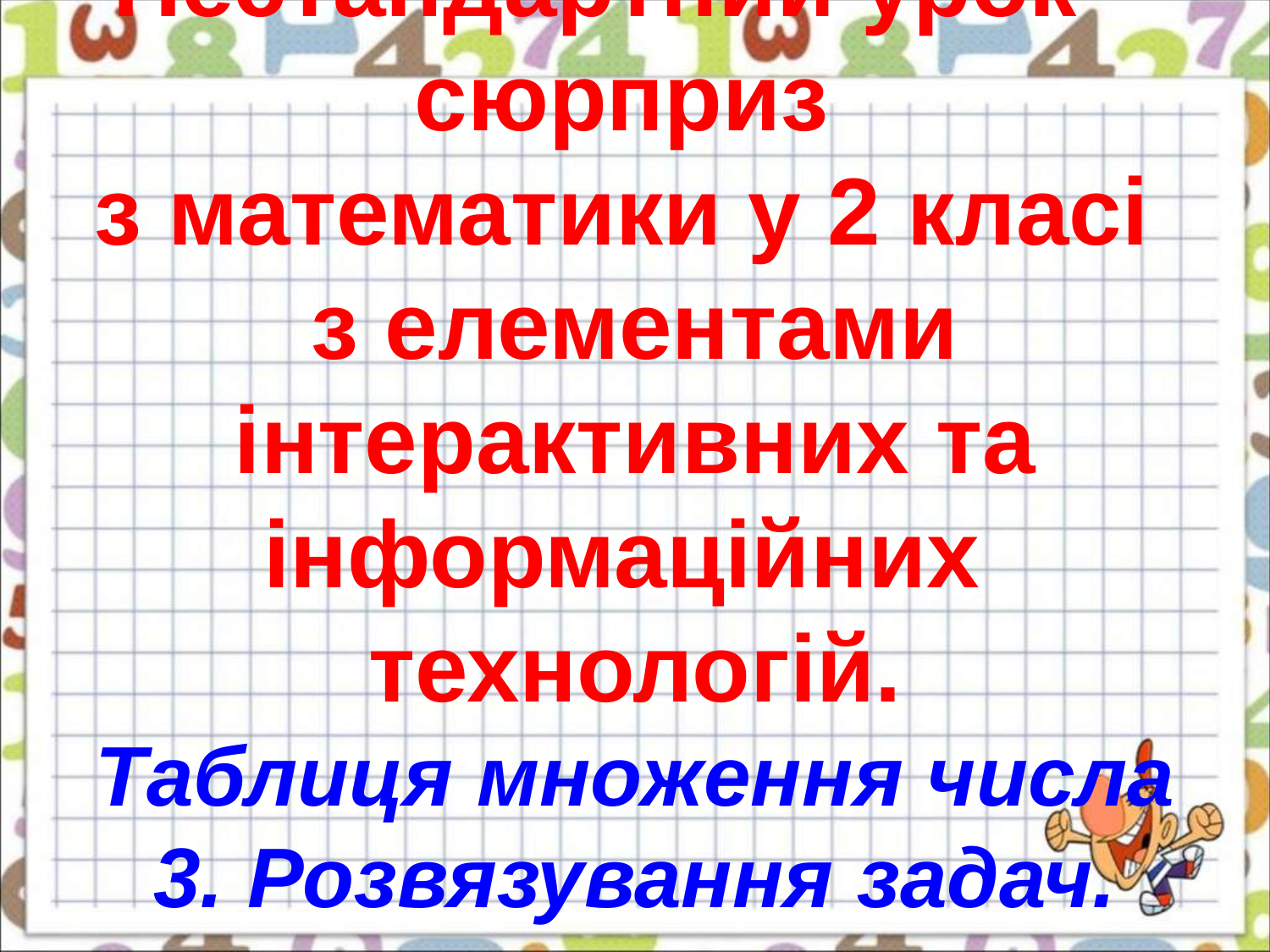

# Нестандартний урок –сюрприз з математики у 2 класі з елементами інтерактивних та інформаційних  технологій. Таблиця множення числа 3. Розвязування задач.